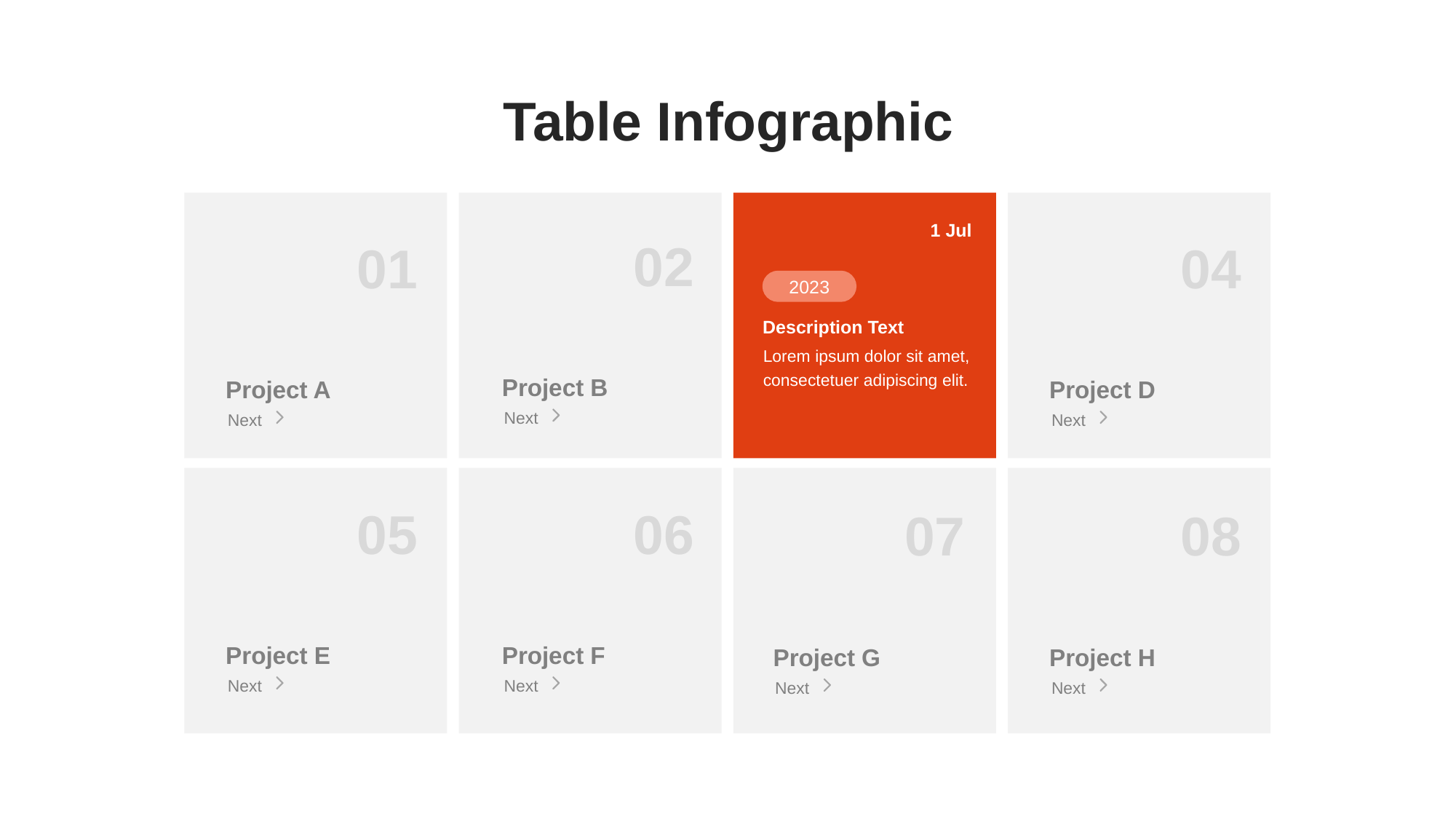

Table Infographic

1 Jul
02
01
04
2023
Description Text
Lorem ipsum dolor sit amet, consectetuer adipiscing elit.
Project B
Project A
Project D
Next
Next
Next

05
06
07
08
Project E
Project F
Project G
Project H
Next
Next
Next
Next